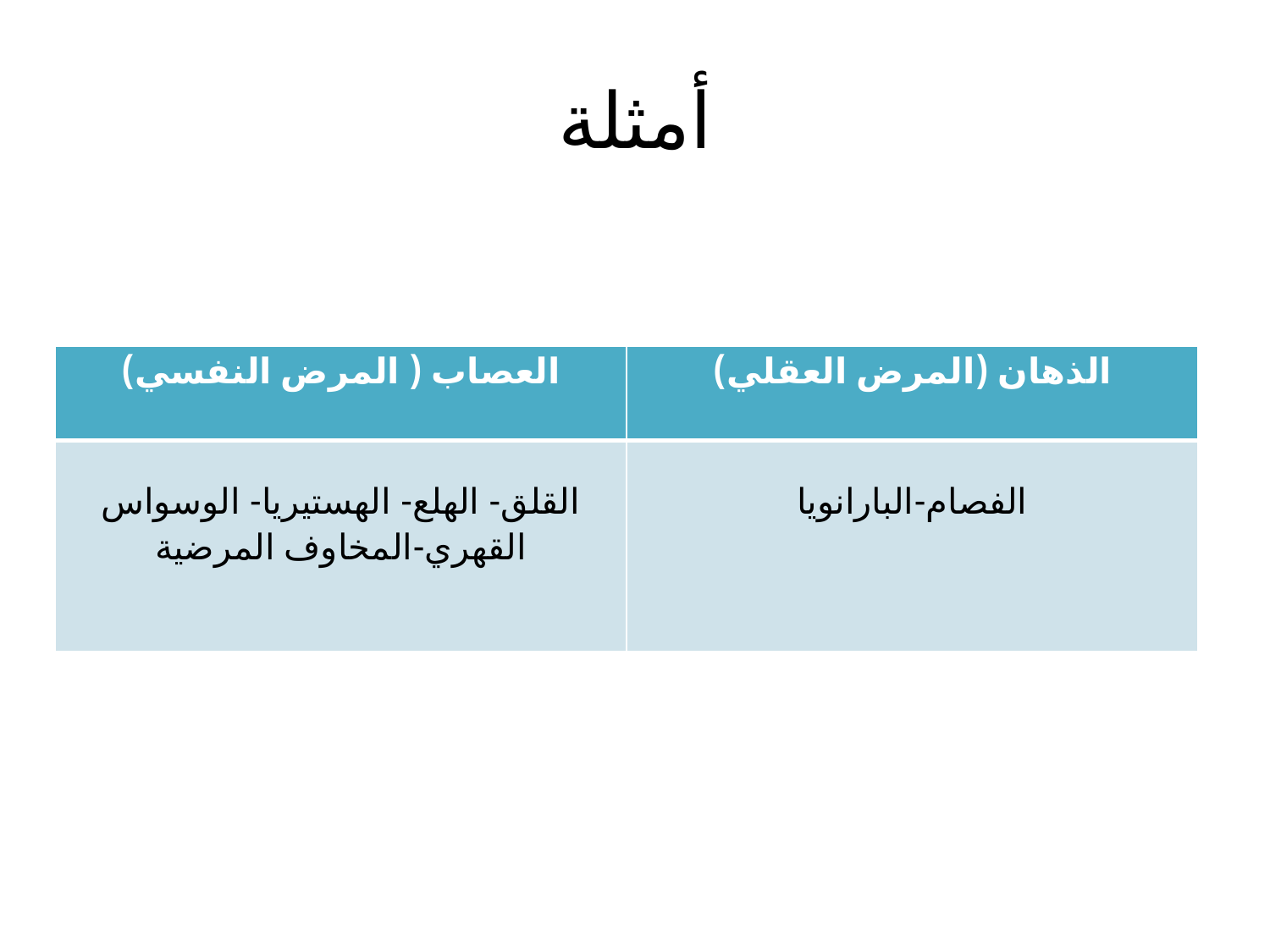

# أمثلة
| العصاب ( المرض النفسي) | الذهان (المرض العقلي) |
| --- | --- |
| القلق- الهلع- الهستيريا- الوسواس القهري-المخاوف المرضية | الفصام-البارانويا |